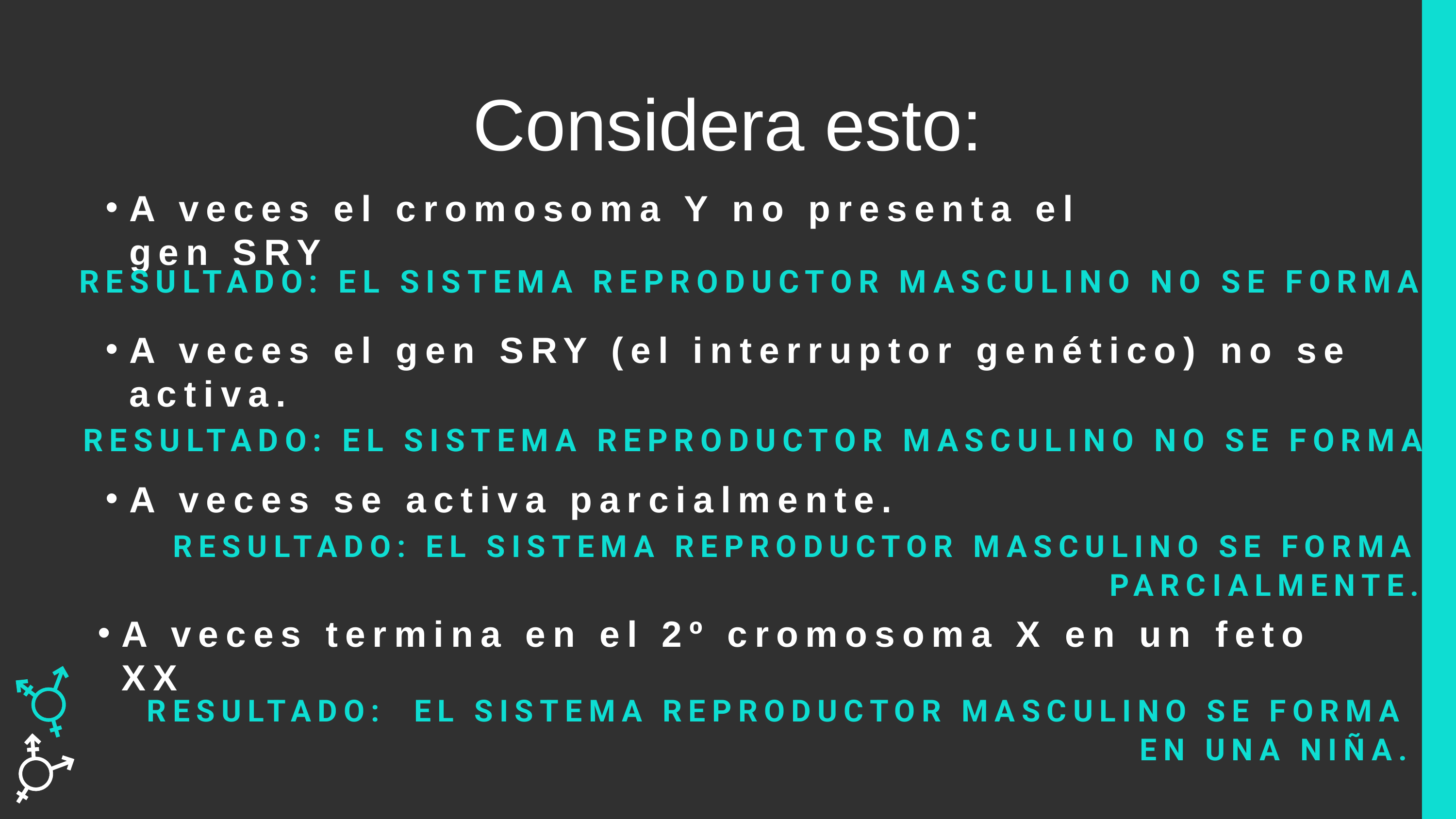

Considera esto:
A veces el cromosoma Y no presenta el gen SRY
RESULTADO: EL SISTEMA REPRODUCTOR MASCULINO NO SE FORMA
A veces el gen SRY (el interruptor genético) no se activa.
RESULTADO: EL SISTEMA REPRODUCTOR MASCULINO NO SE FORMA
A veces se activa parcialmente.
RESULTADO: EL SISTEMA REPRODUCTOR MASCULINO SE FORMA PARCIALMENTE.
A veces termina en el 2º cromosoma X en un feto XX

RESULTADO:  EL SISTEMA REPRODUCTOR MASCULINO SE FORMA EN UNA NIÑA.